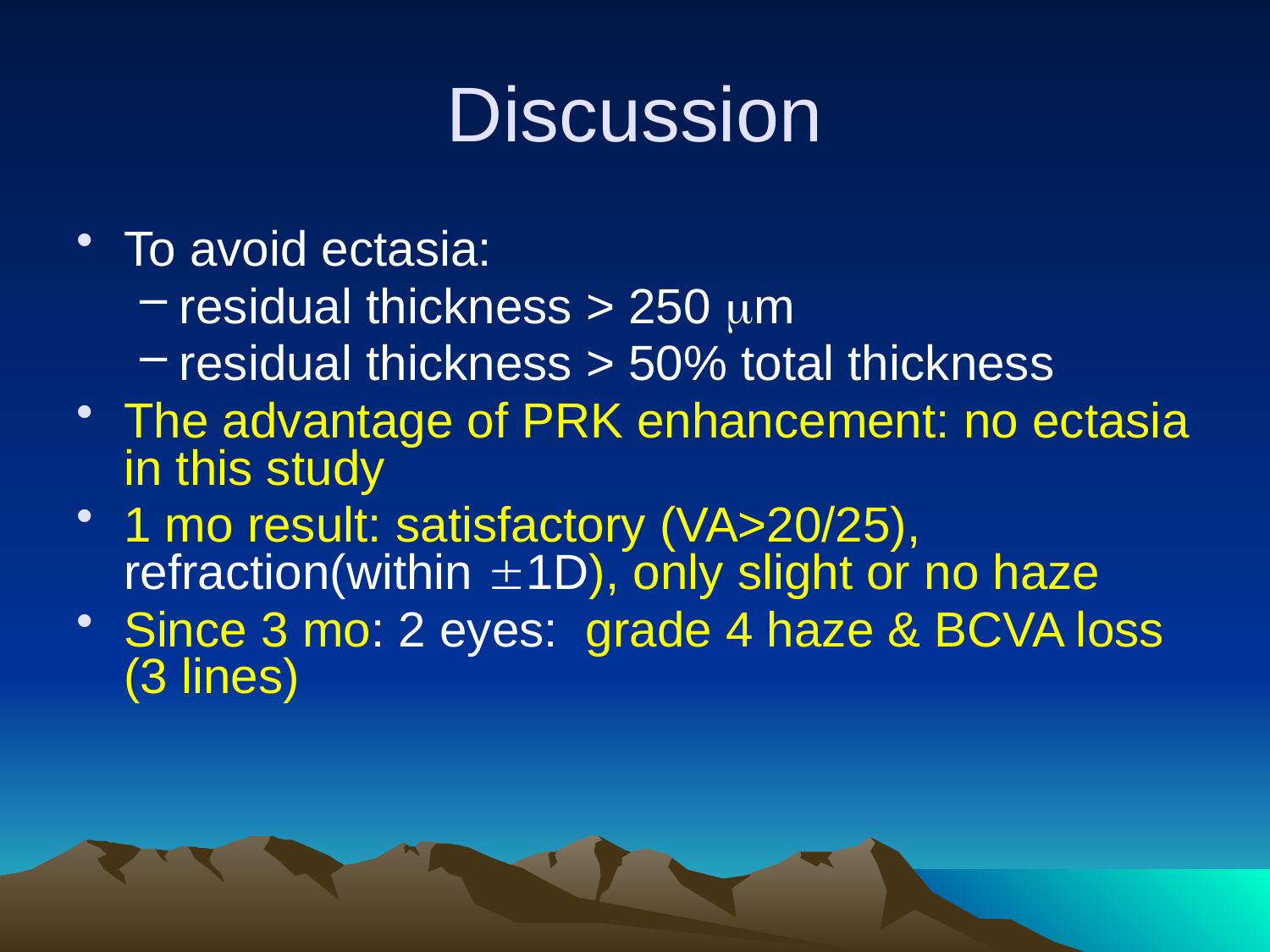

# Discussion
To avoid ectasia:
residual thickness > 250 μm
residual thickness > 50% total thickness
The advantage of PRK enhancement: no ectasia in this study
1 mo result: satisfactory (VA>20/25), refraction(within ±1D), only slight or no haze
Since 3 mo: 2 eyes:  grade 4 haze & BCVA loss (3 lines)